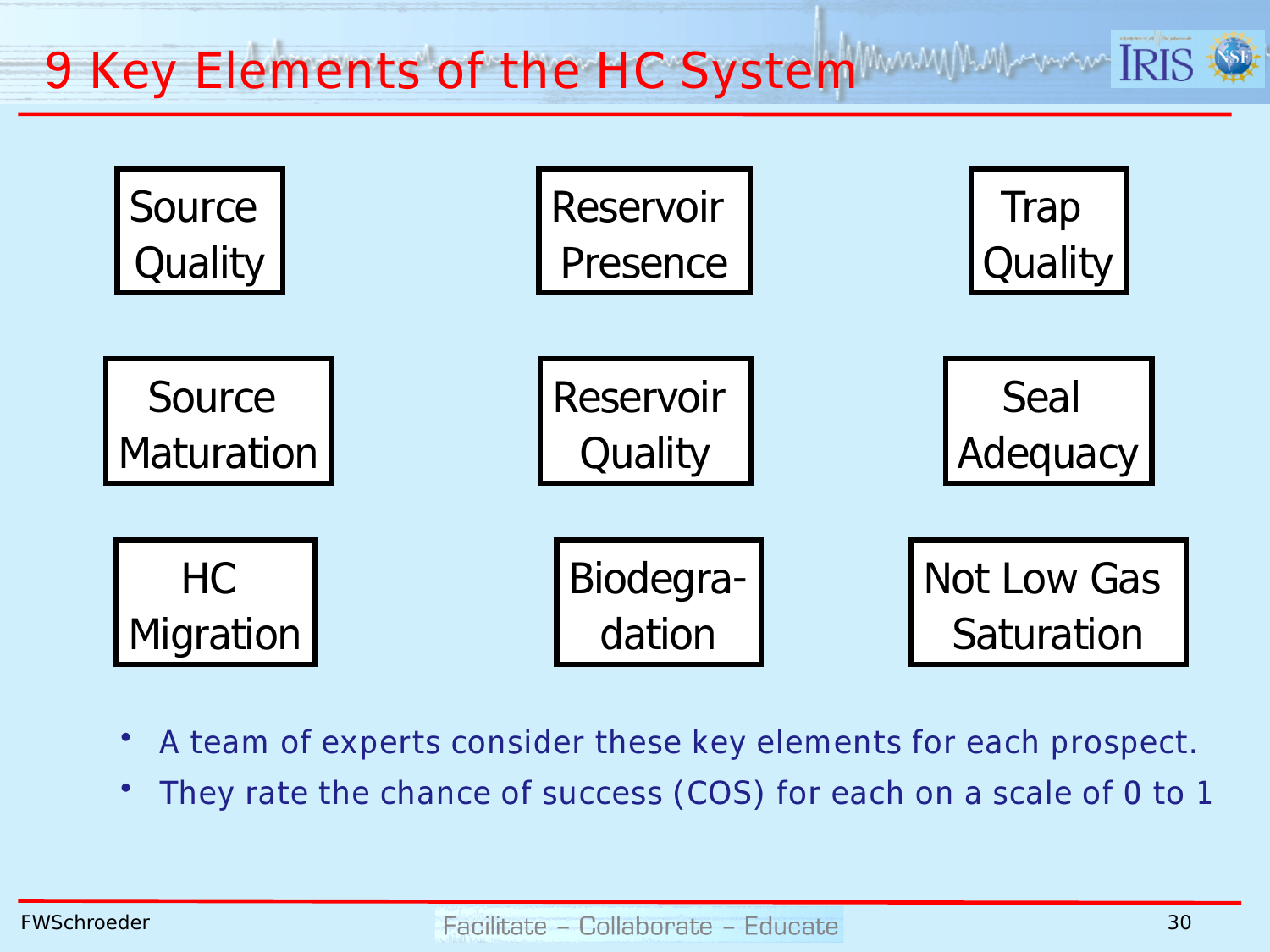

# 9 Key Elements of the HC System
Source
Quality
Reservoir
Presence
Trap
Quality
Source
Maturation
Reservoir
Quality
Seal
Adequacy
HC
Migration
Biodegra-
dation
Not Low Gas
Saturation
 A team of experts consider these key elements for each prospect.
 They rate the chance of success (COS) for each on a scale of 0 to 1